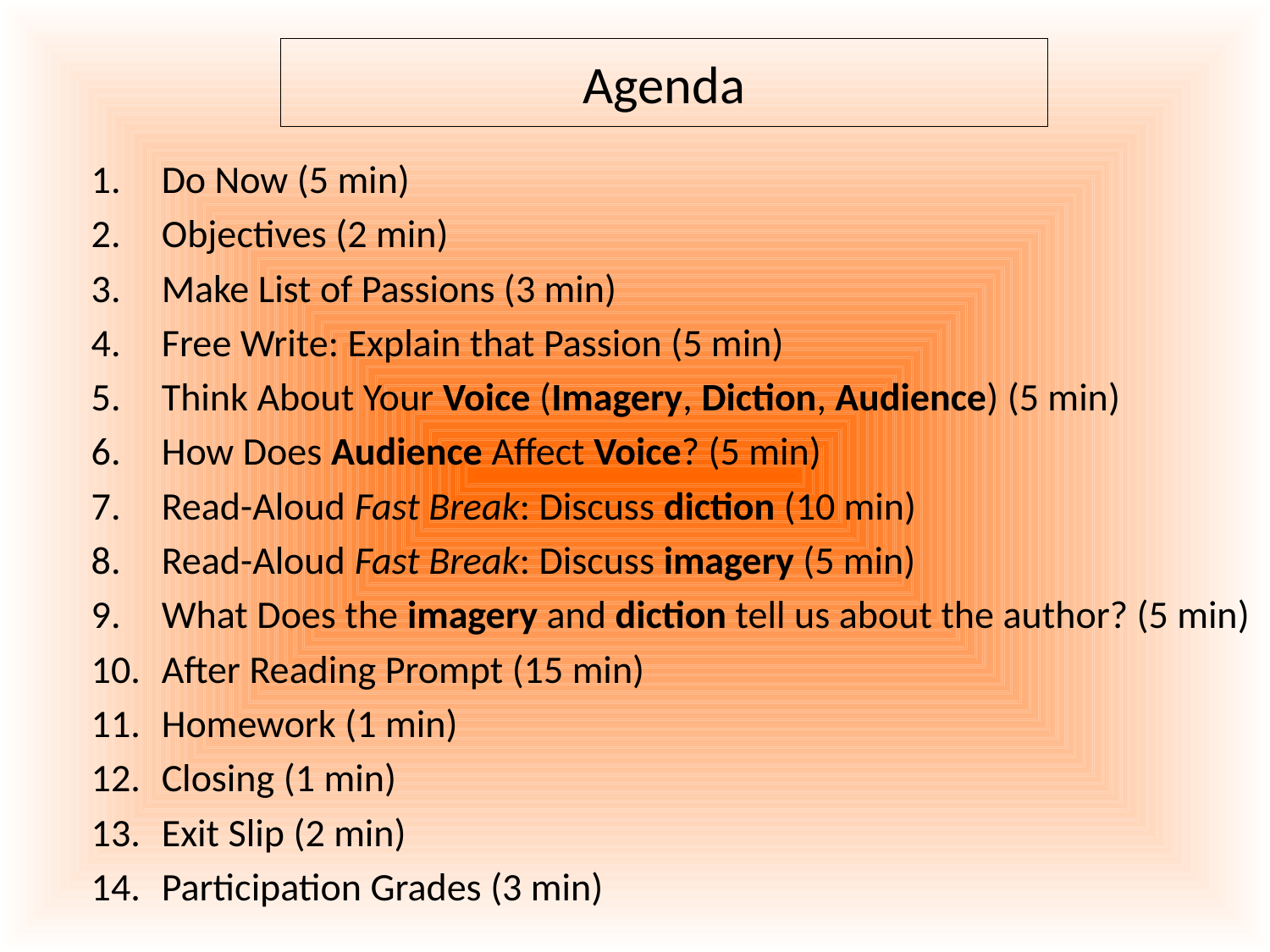

Agenda
Do Now (5 min)
Objectives (2 min)
Make List of Passions (3 min)
Free Write: Explain that Passion (5 min)
Think About Your Voice (Imagery, Diction, Audience) (5 min)
How Does Audience Affect Voice? (5 min)
Read-Aloud Fast Break: Discuss diction (10 min)
Read-Aloud Fast Break: Discuss imagery (5 min)
What Does the imagery and diction tell us about the author? (5 min)
After Reading Prompt (15 min)
Homework (1 min)
Closing (1 min)
Exit Slip (2 min)
Participation Grades (3 min)